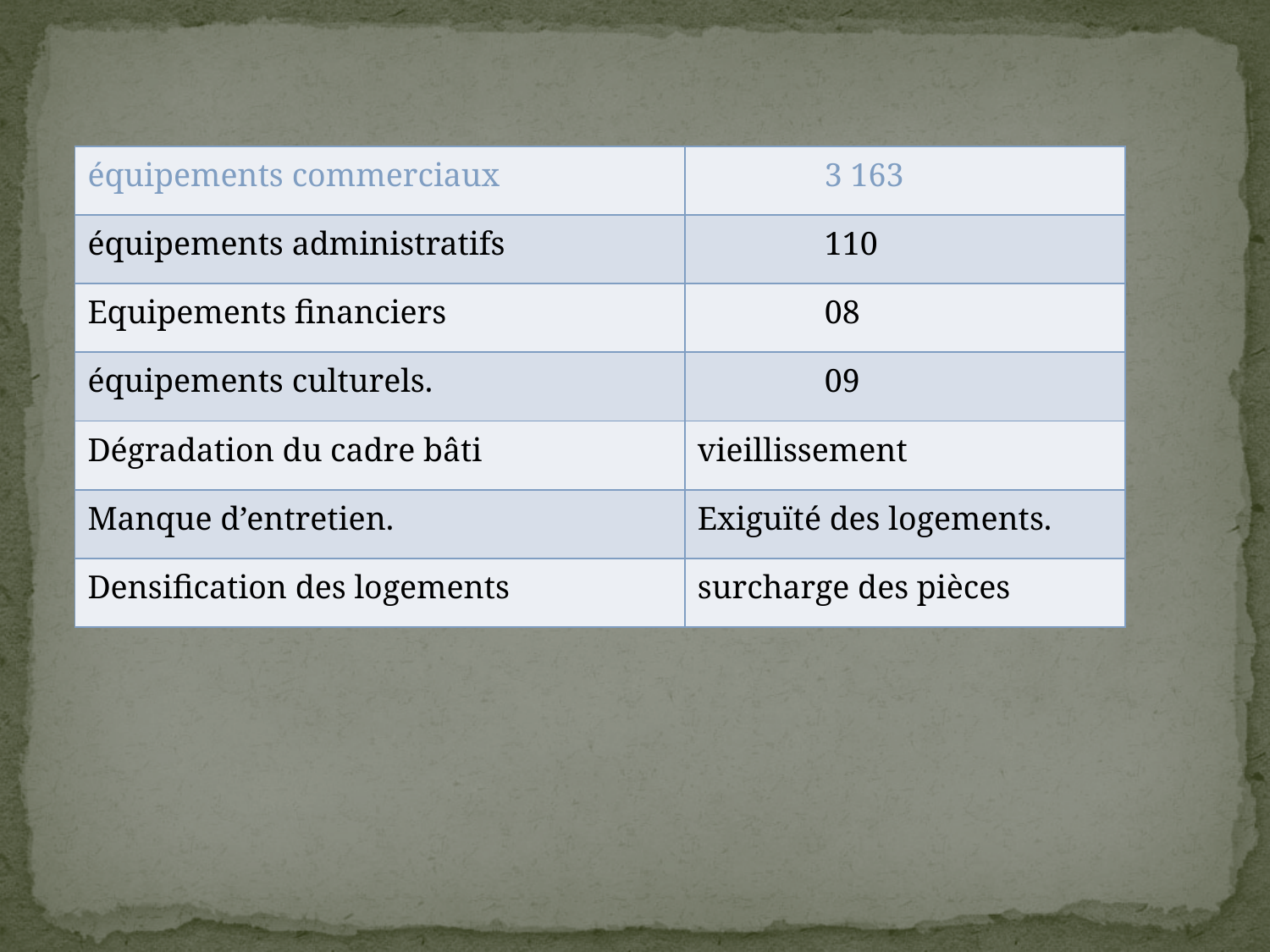

| équipements commerciaux | 3 163 |
| --- | --- |
| équipements administratifs | 110 |
| Equipements financiers | 08 |
| équipements culturels. | 09 |
| Dégradation du cadre bâti | vieillissement |
| Manque d’entretien. | Exiguïté des logements. |
| Densification des logements | surcharge des pièces |